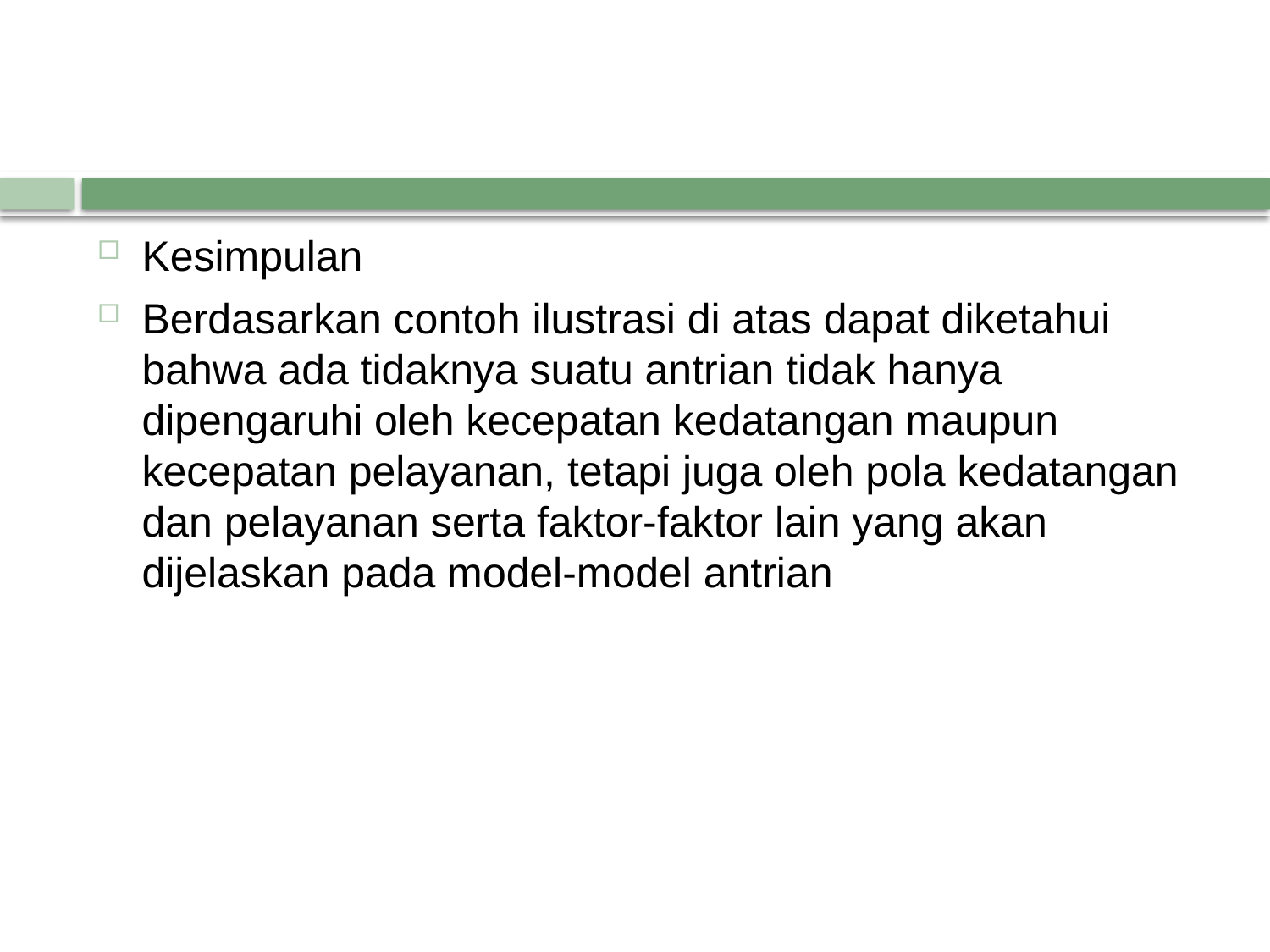

Kesimpulan
Berdasarkan contoh ilustrasi di atas dapat diketahui bahwa ada tidaknya suatu antrian tidak hanya dipengaruhi oleh kecepatan kedatangan maupun kecepatan pelayanan, tetapi juga oleh pola kedatangan dan pelayanan serta faktor-faktor lain yang akan dijelaskan pada model-model antrian